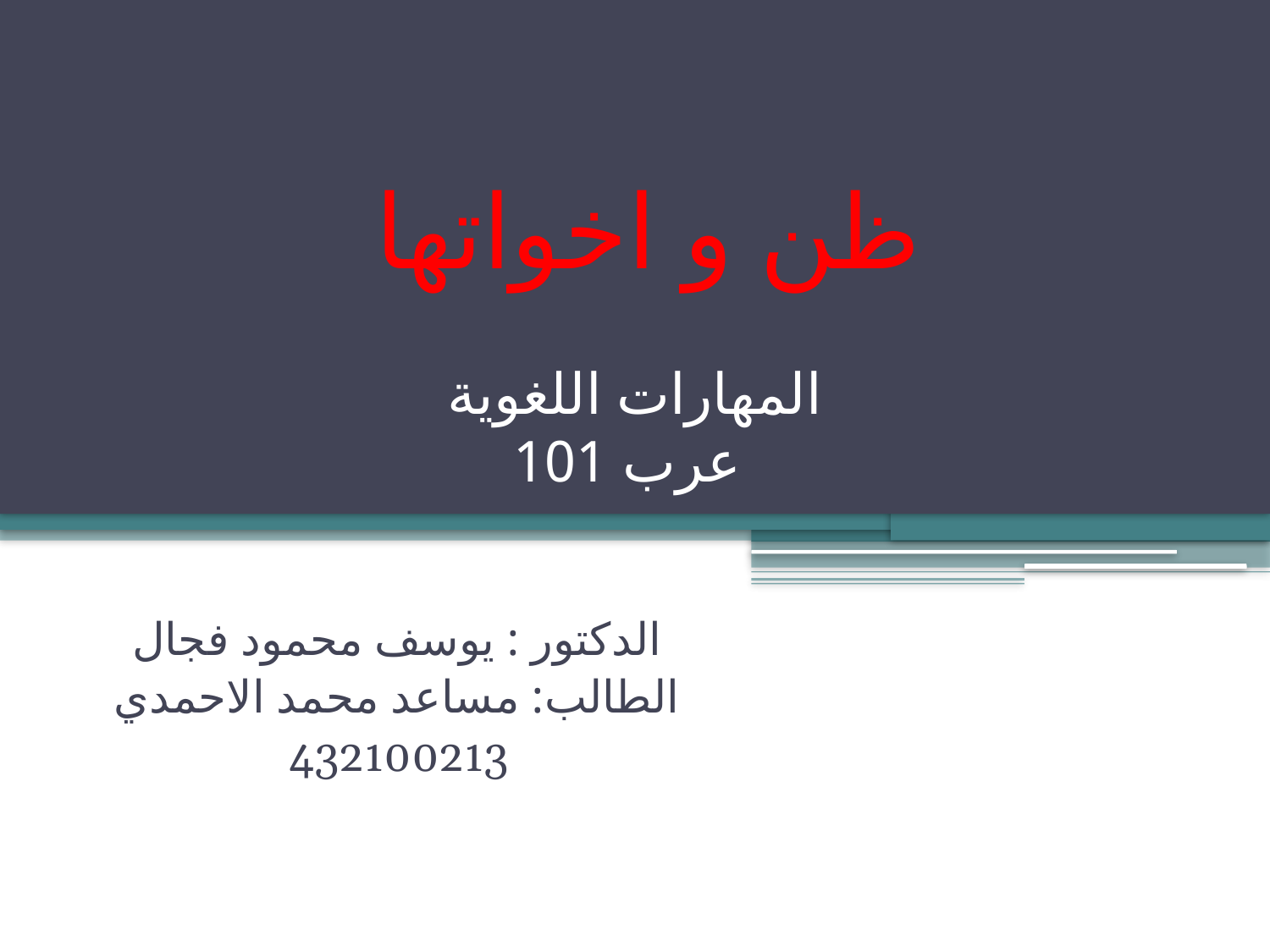

# ظن و اخواتها المهارات اللغوية عرب 101

الدكتور : يوسف محمود فجال
الطالب: مساعد محمد الاحمدي
432100213